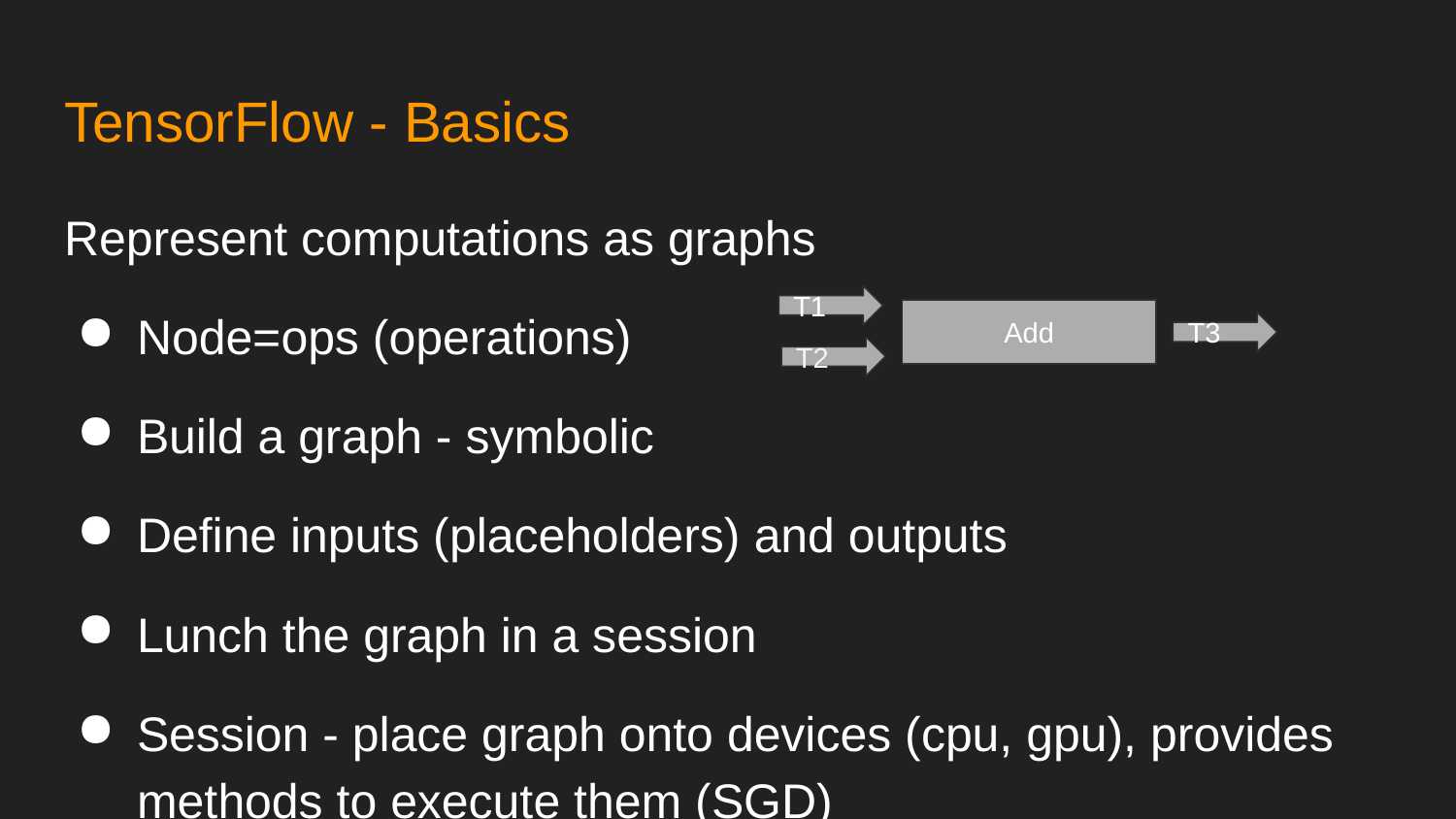

# TensorFlow - Basics
Represent computations as graphs
Node=ops (operations)
Build a graph - symbolic
Define inputs (placeholders) and outputs
Lunch the graph in a session
Session - place graph onto devices (cpu, gpu), provides methods to execute them (SGD)
Return Tensor/Numpy arrays
Graph Example
T1
Add
T3
T2